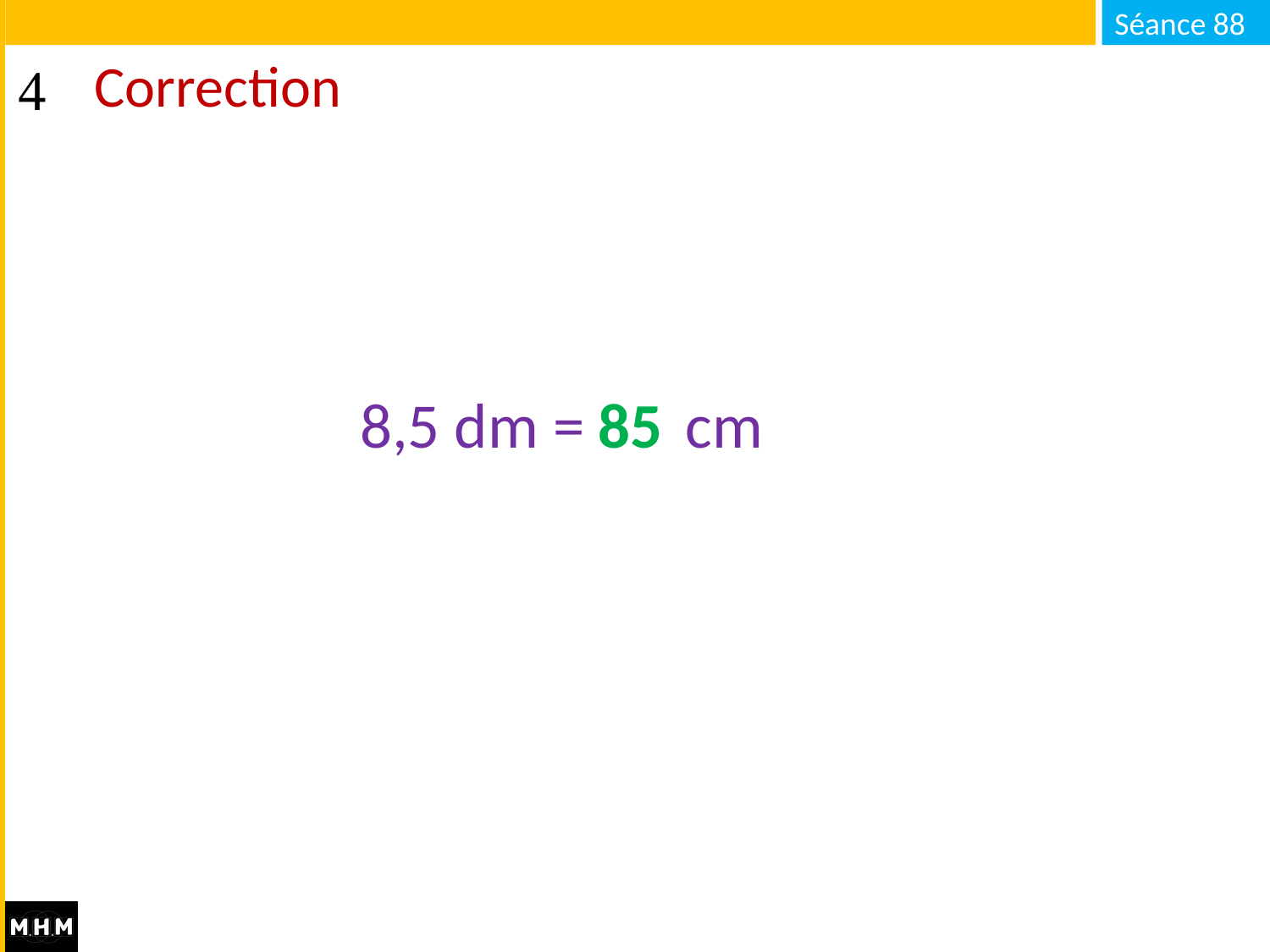

# Correction
85
8,5 dm =  …  cm